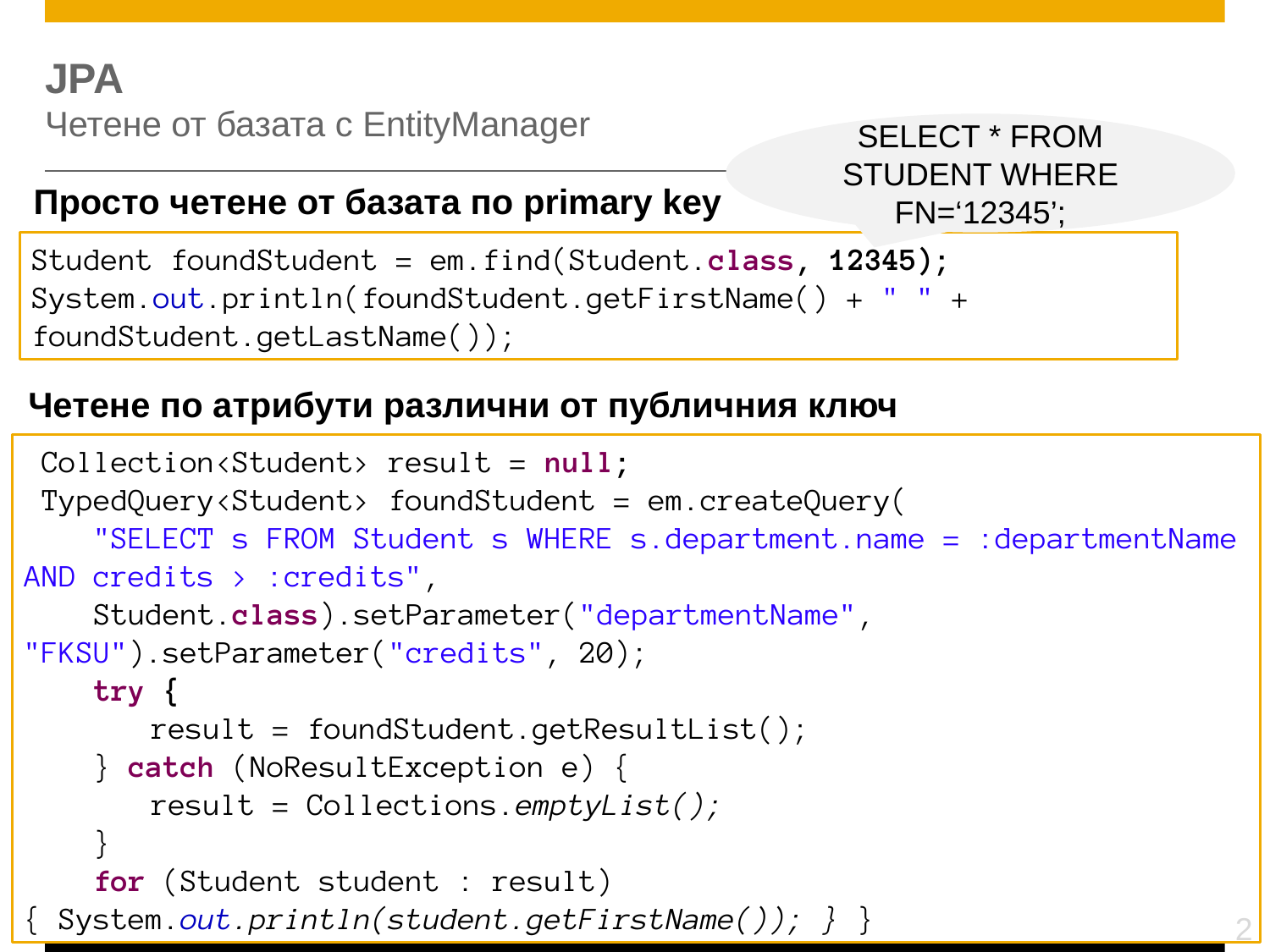

# JPA Четене от базата с EntityManager
SELECT * FROM STUDENT WHERE FN=‘12345’;
Просто четене от базата по primary key
Student foundStudent = em.find(Student.class, 12345);
System.out.println(foundStudent.getFirstName() + " " + foundStudent.getLastName());
Четене по атрибути различни от публичния ключ
 Collection<Student> result = null;
 TypedQuery<Student> foundStudent = em.createQuery(
    "SELECT s FROM Student s WHERE s.department.name = :departmentName AND credits > :credits",
    Student.class).setParameter("departmentName", "FKSU").setParameter("credits", 20);
    try {
    	result = foundStudent.getResultList();
    } catch (NoResultException e) {
    	result = Collections.emptyList();
    }
    for (Student student : result) { System.out.println(student.getFirstName()); } }
2